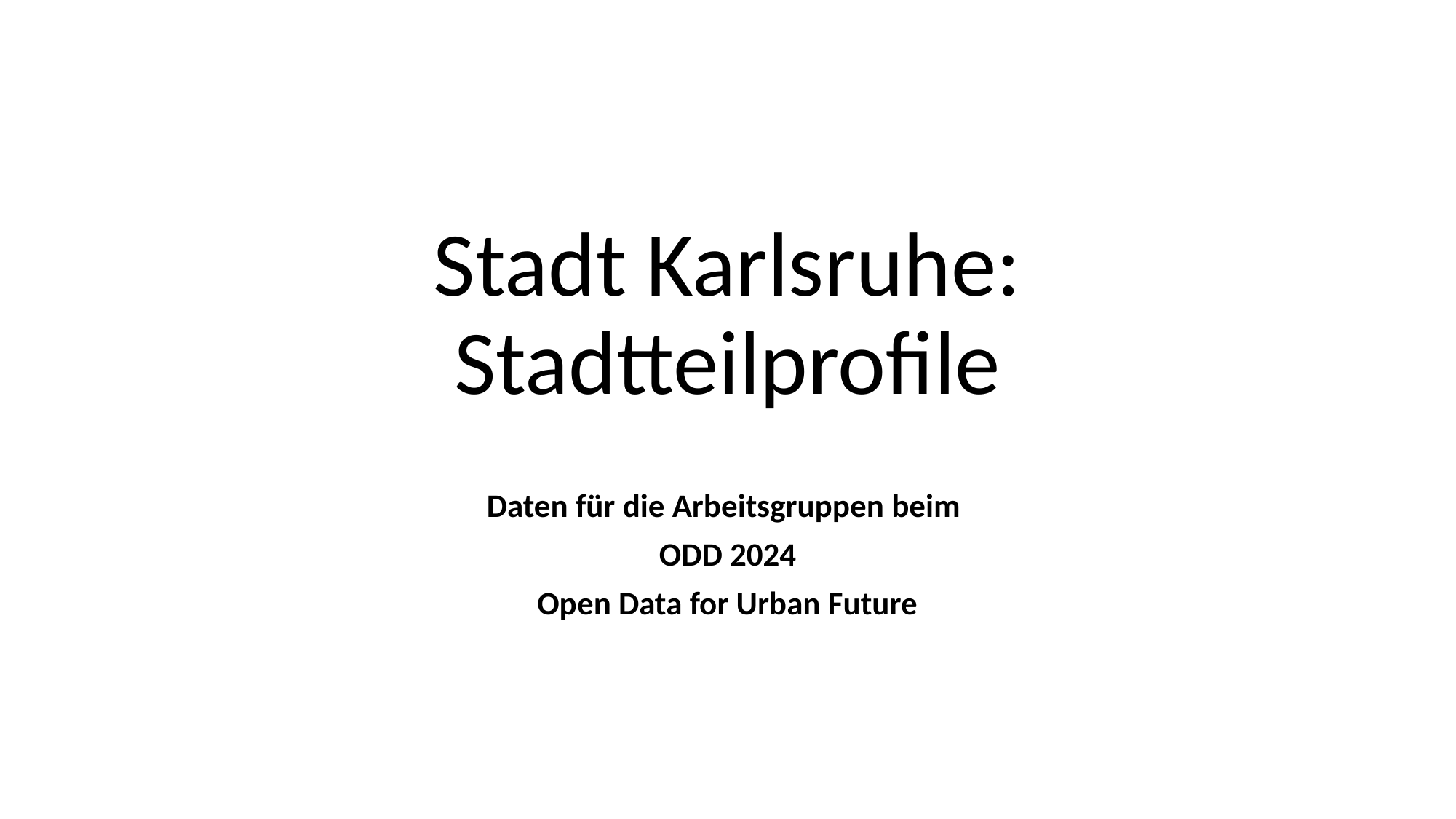

# Stadt Karlsruhe: Stadtteilprofile

Daten für die Arbeitsgruppen beim
ODD 2024
Open Data for Urban Future